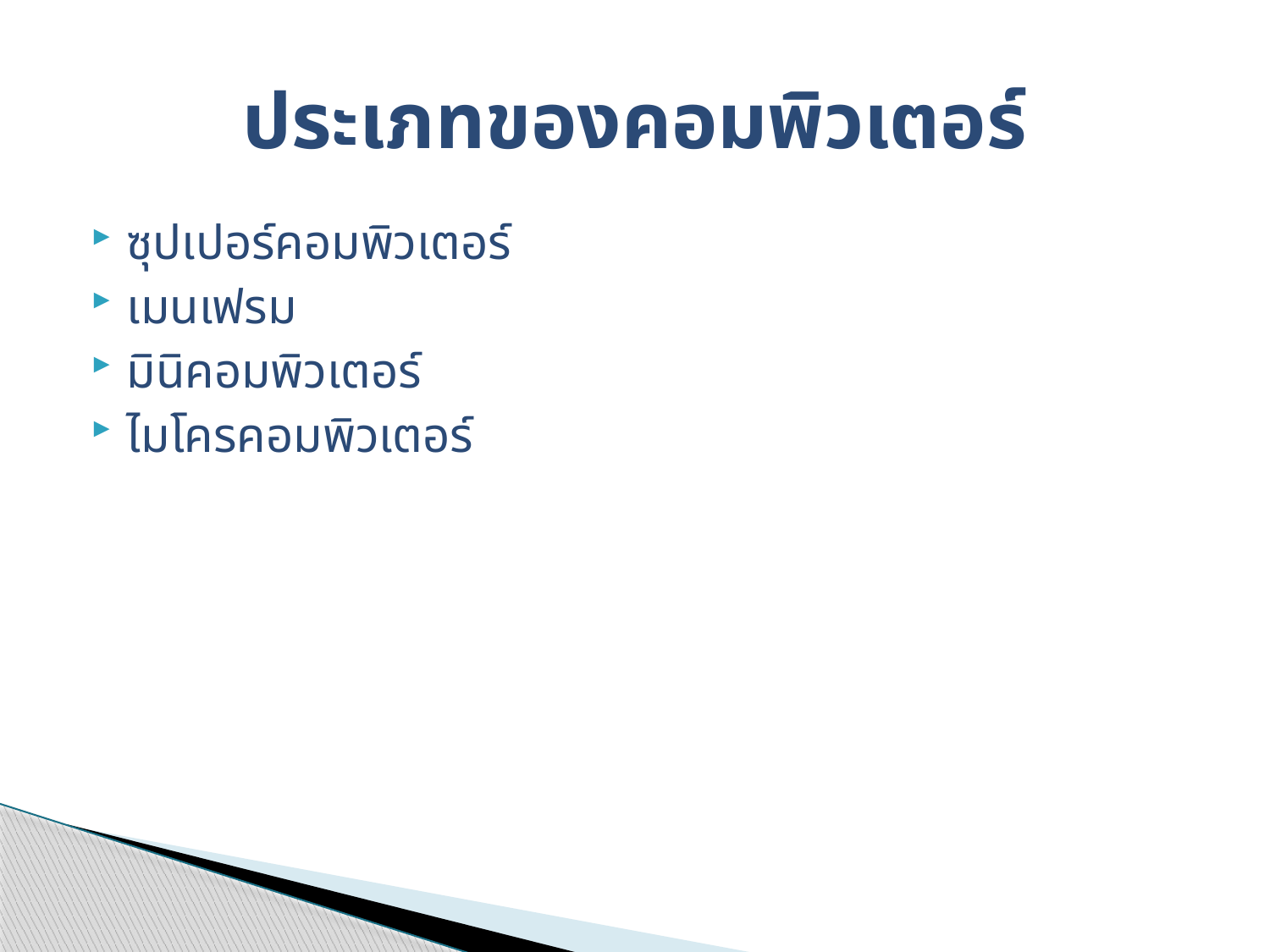

# ประเภทของคอมพิวเตอร์
ซุปเปอร์คอมพิวเตอร์
เมนเฟรม
มินิคอมพิวเตอร์
ไมโครคอมพิวเตอร์